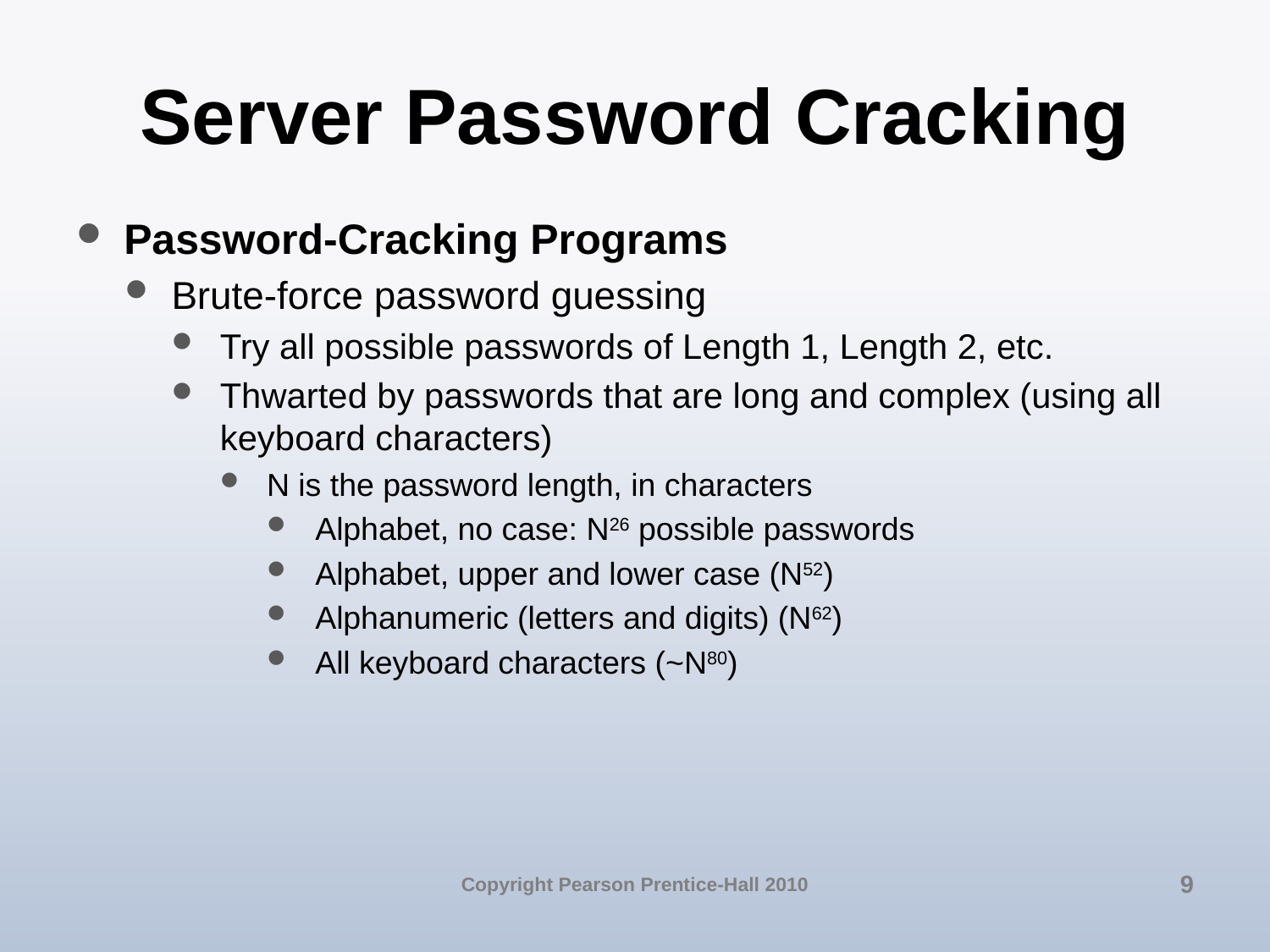

# Server Password Cracking
Password-Cracking Programs
Brute-force password guessing
Try all possible passwords of Length 1, Length 2, etc.
Thwarted by passwords that are long and complex (using all keyboard characters)
N is the password length, in characters
Alphabet, no case: N26 possible passwords
Alphabet, upper and lower case (N52)
Alphanumeric (letters and digits) (N62)
All keyboard characters (~N80)

Copyright Pearson Prentice-Hall 2010
9